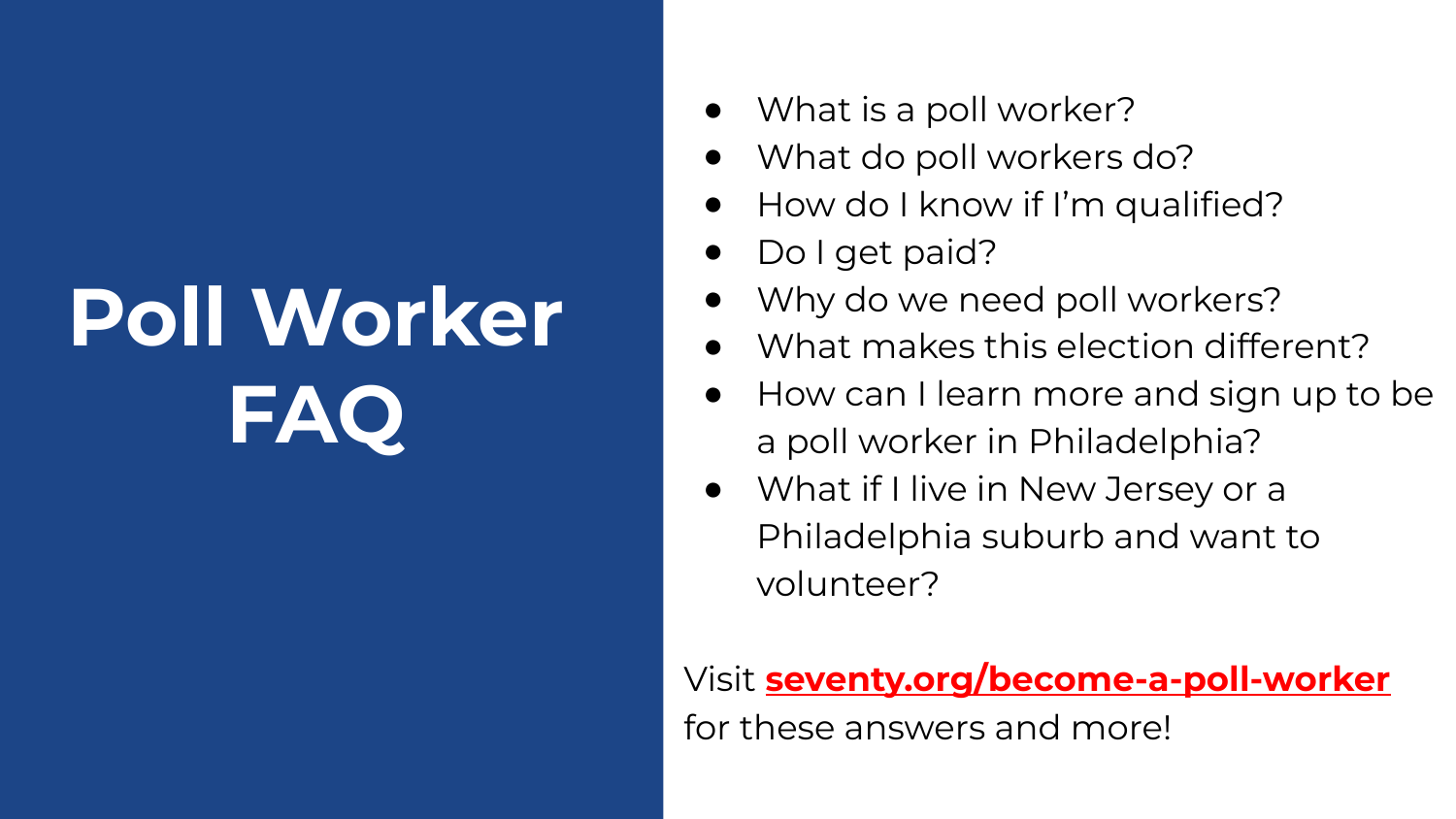

What is a poll worker?
What do poll workers do?
How do I know if I’m qualified?
Do I get paid?
Why do we need poll workers?
What makes this election different?
How can I learn more and sign up to be a poll worker in Philadelphia?
What if I live in New Jersey or a Philadelphia suburb and want to volunteer?

Visit seventy.org/become-a-poll-worker for these answers and more!
Poll Worker FAQ